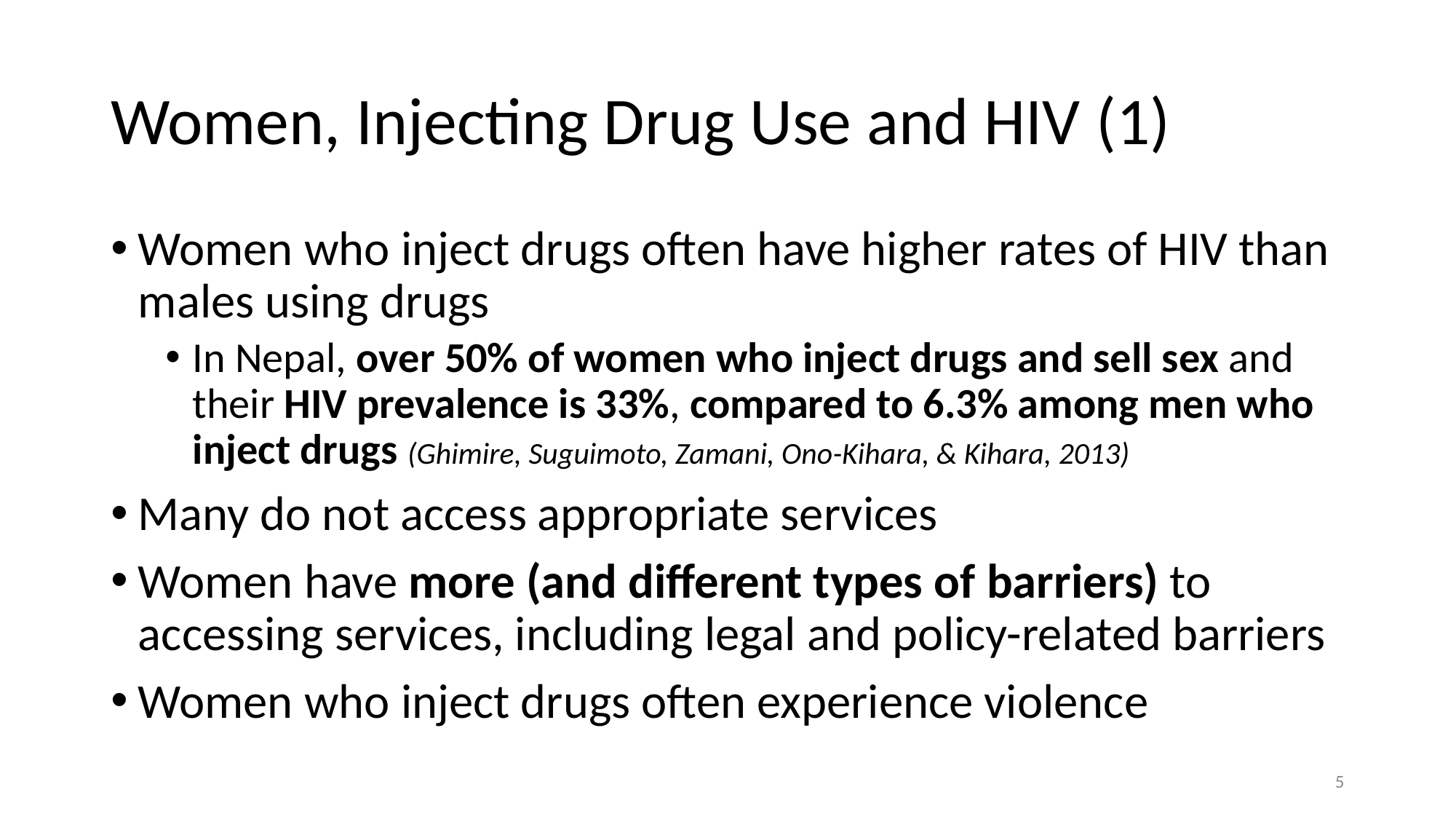

# Women, Injecting Drug Use and HIV (1)
Women who inject drugs often have higher rates of HIV than males using drugs
In Nepal, over 50% of women who inject drugs and sell sex and their HIV prevalence is 33%, compared to 6.3% among men who inject drugs (Ghimire, Suguimoto, Zamani, Ono-Kihara, & Kihara, 2013)
Many do not access appropriate services
Women have more (and different types of barriers) to accessing services, including legal and policy-related barriers
Women who inject drugs often experience violence
5